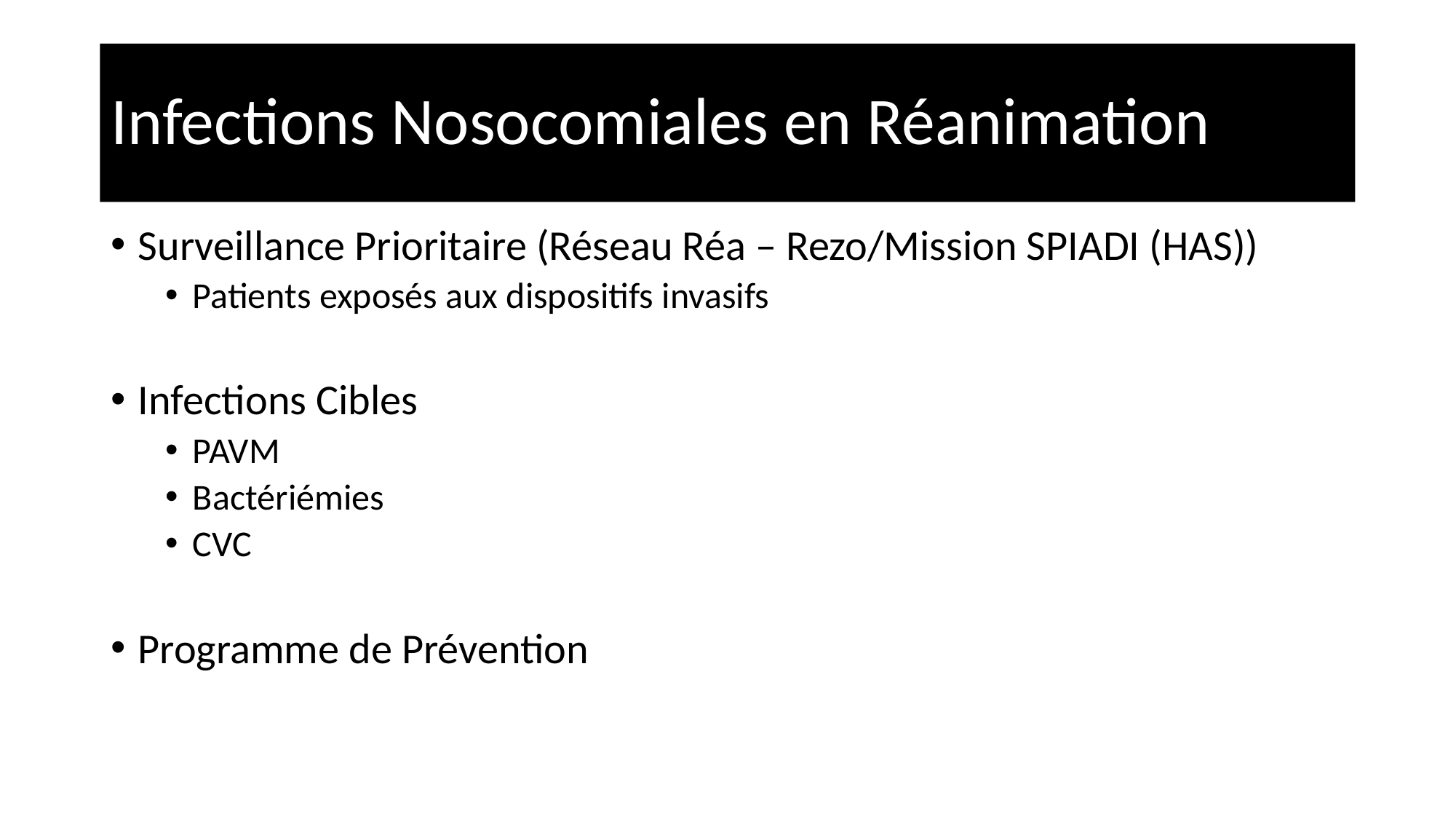

# Infections Nosocomiales en Réanimation
Surveillance Prioritaire (Réseau Réa – Rezo/Mission SPIADI (HAS))
Patients exposés aux dispositifs invasifs

Infections Cibles
PAVM
Bactériémies
CVC

Programme de Prévention